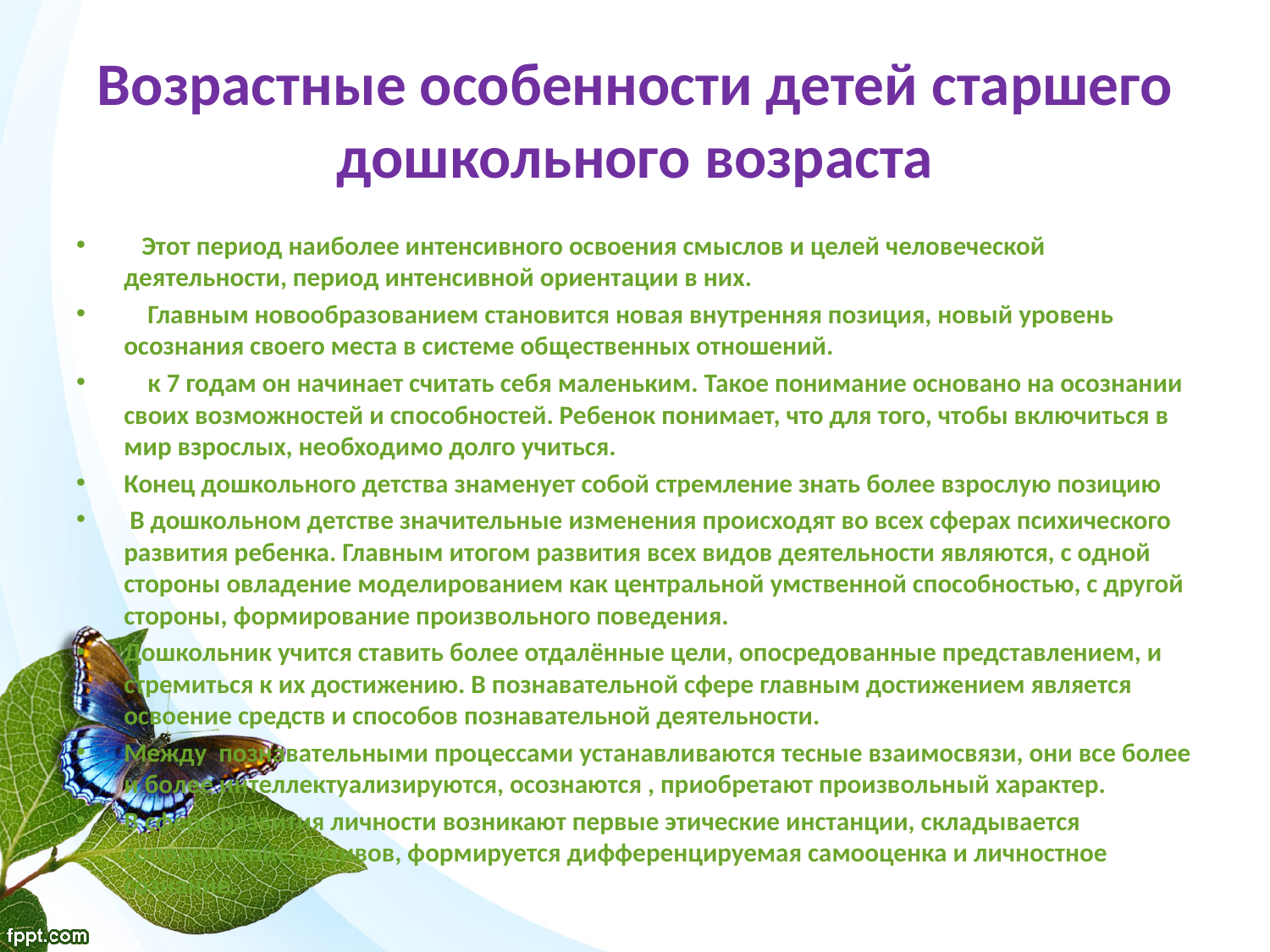

# Возрастные особенности детей старшего дошкольного возраста
   Этот период наиболее интенсивного освоения смыслов и целей человеческой деятельности, период интенсивной ориентации в них.
    Главным новообразованием становится новая внутренняя позиция, новый уровень осознания своего места в системе общественных отношений.
    к 7 годам он начинает считать себя маленьким. Такое понимание основано на осознании своих возможностей и способностей. Ребенок понимает, что для того, чтобы включиться в мир взрослых, необходимо долго учиться.
Конец дошкольного детства знаменует собой стремление знать более взрослую позицию
 В дошкольном детстве значительные изменения происходят во всех сферах психического развития ребенка. Главным итогом развития всех видов деятельности являются, с одной стороны овладение моделированием как центральной умственной способностью, с другой стороны, формирование произвольного поведения.
Дошкольник учится ставить более отдалённые цели, опосредованные представлением, и стремиться к их достижению. В познавательной сфере главным достижением является освоение средств и способов познавательной деятельности.
Между  познавательными процессами устанавливаются тесные взаимосвязи, они все более и более интеллектуализируются, осознаются , приобретают произвольный характер.
В сфере развития личности возникают первые этические инстанции, складывается соподчинение мотивов, формируется дифференцируемая самооценка и личностное сознание.